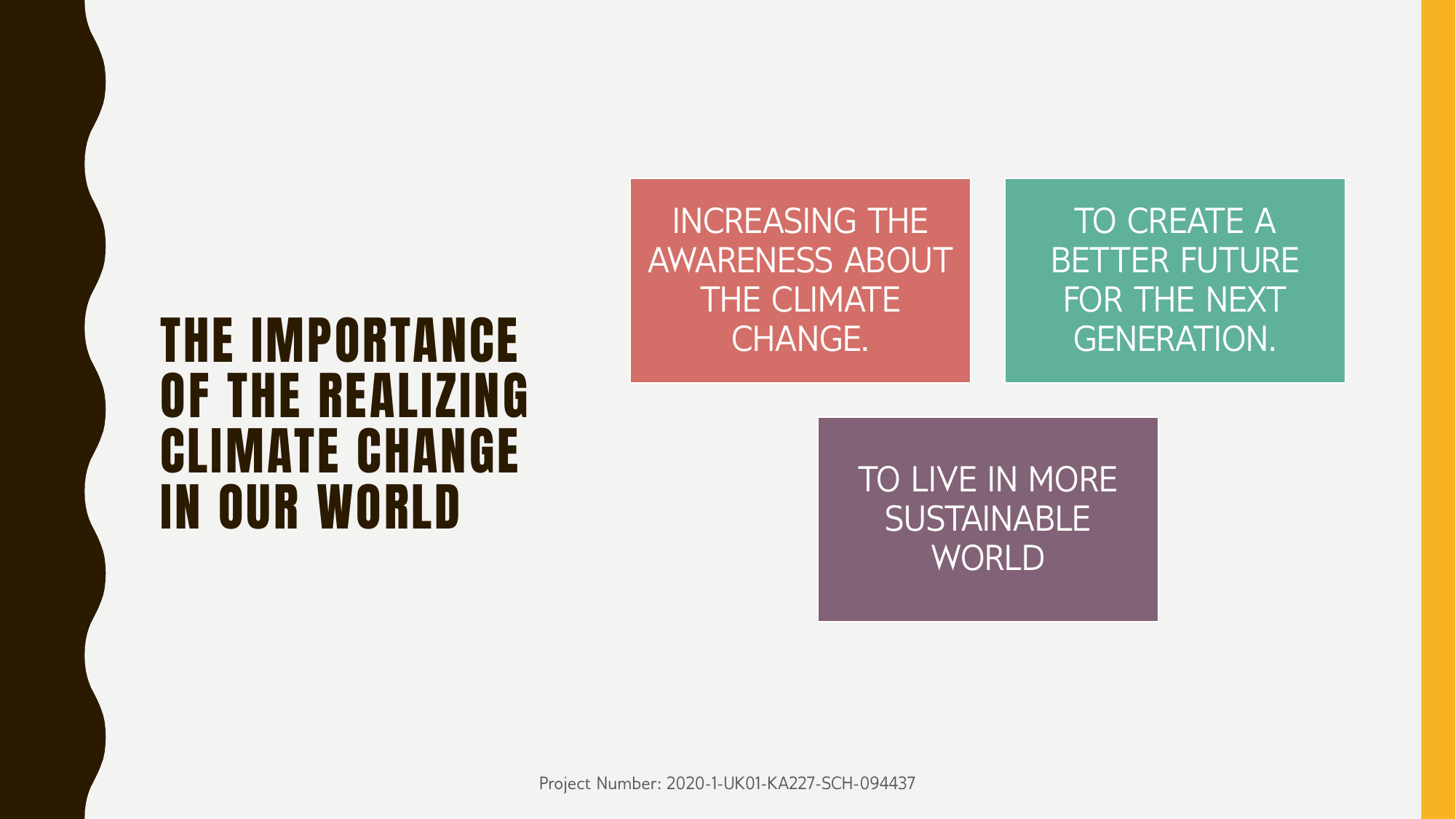

Increasing the awareness about the climate change.
To create a better future for the next generation.
TO LIVE IN MORE sustainable WORLD
# the importance of the realizing climate change in our world
Project Number: 2020-1-UK01-KA227-SCH-094437